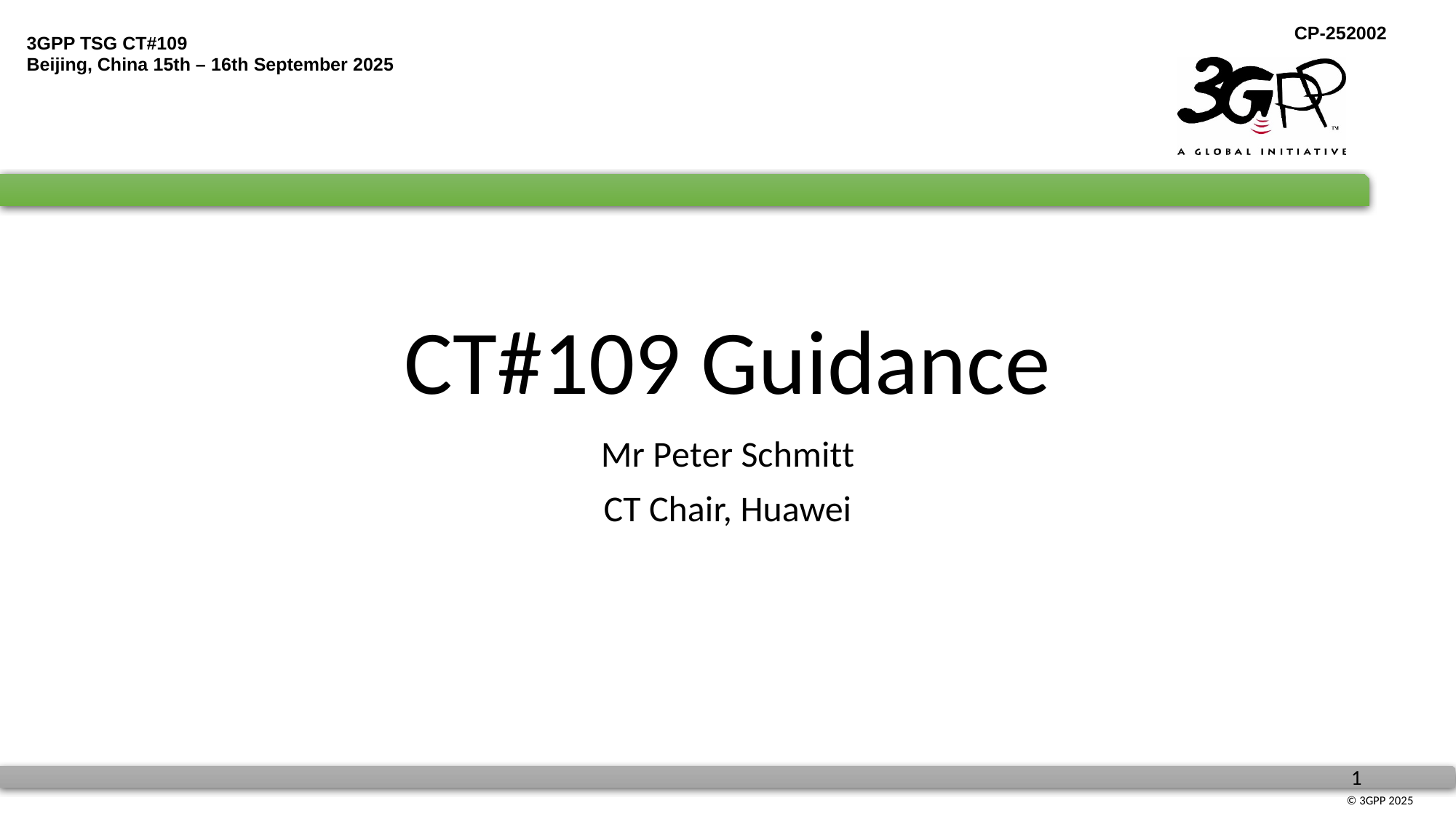

# CT#109 Guidance
Mr Peter Schmitt
CT Chair, Huawei